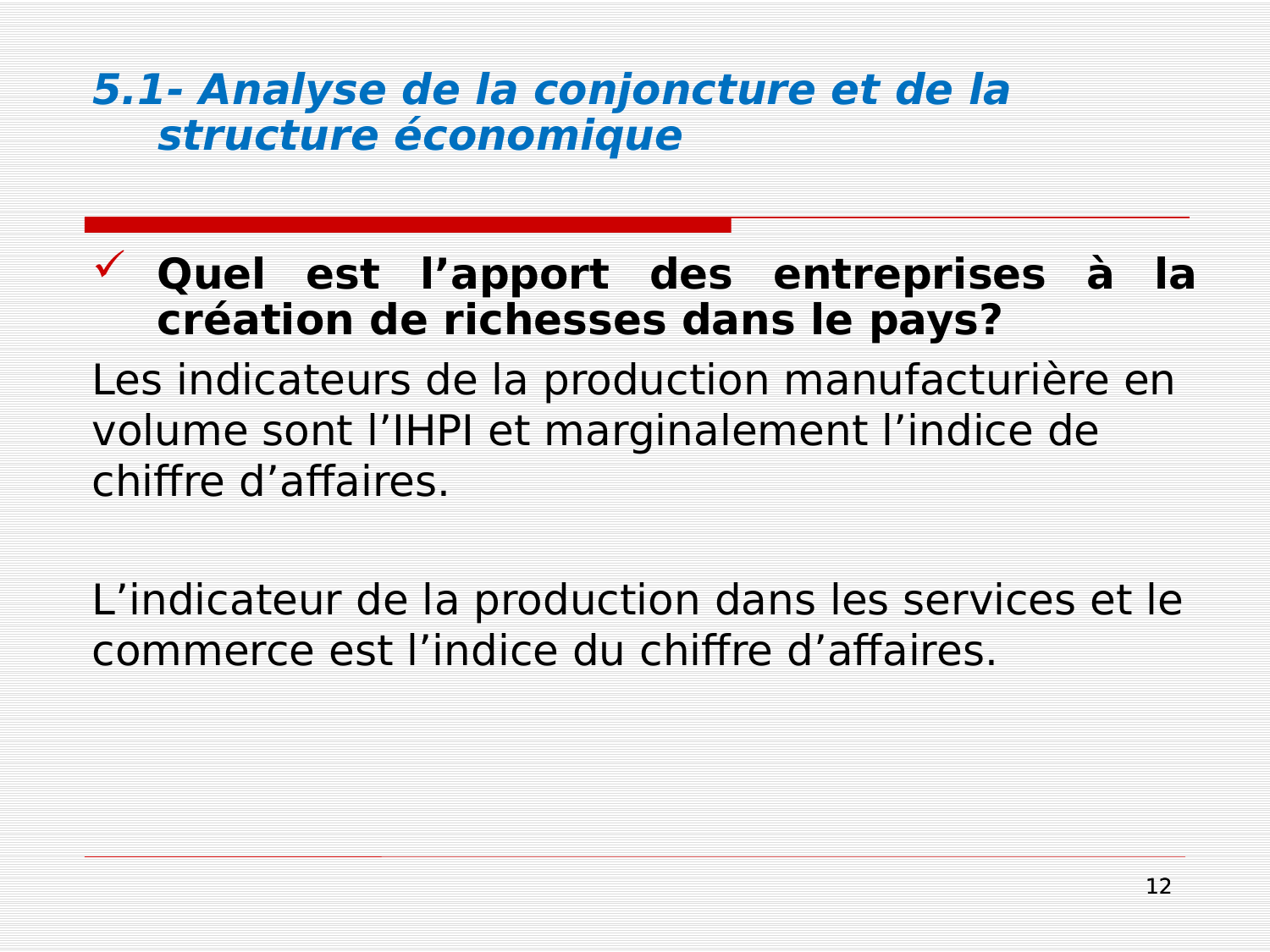

# 5.1- Analyse de la conjoncture et de la structure économique
Quel est l’apport des entreprises à la création de richesses dans le pays?
Les indicateurs de la production manufacturière en volume sont l’IHPI et marginalement l’indice de chiffre d’affaires.

L’indicateur de la production dans les services et le commerce est l’indice du chiffre d’affaires.

12
12